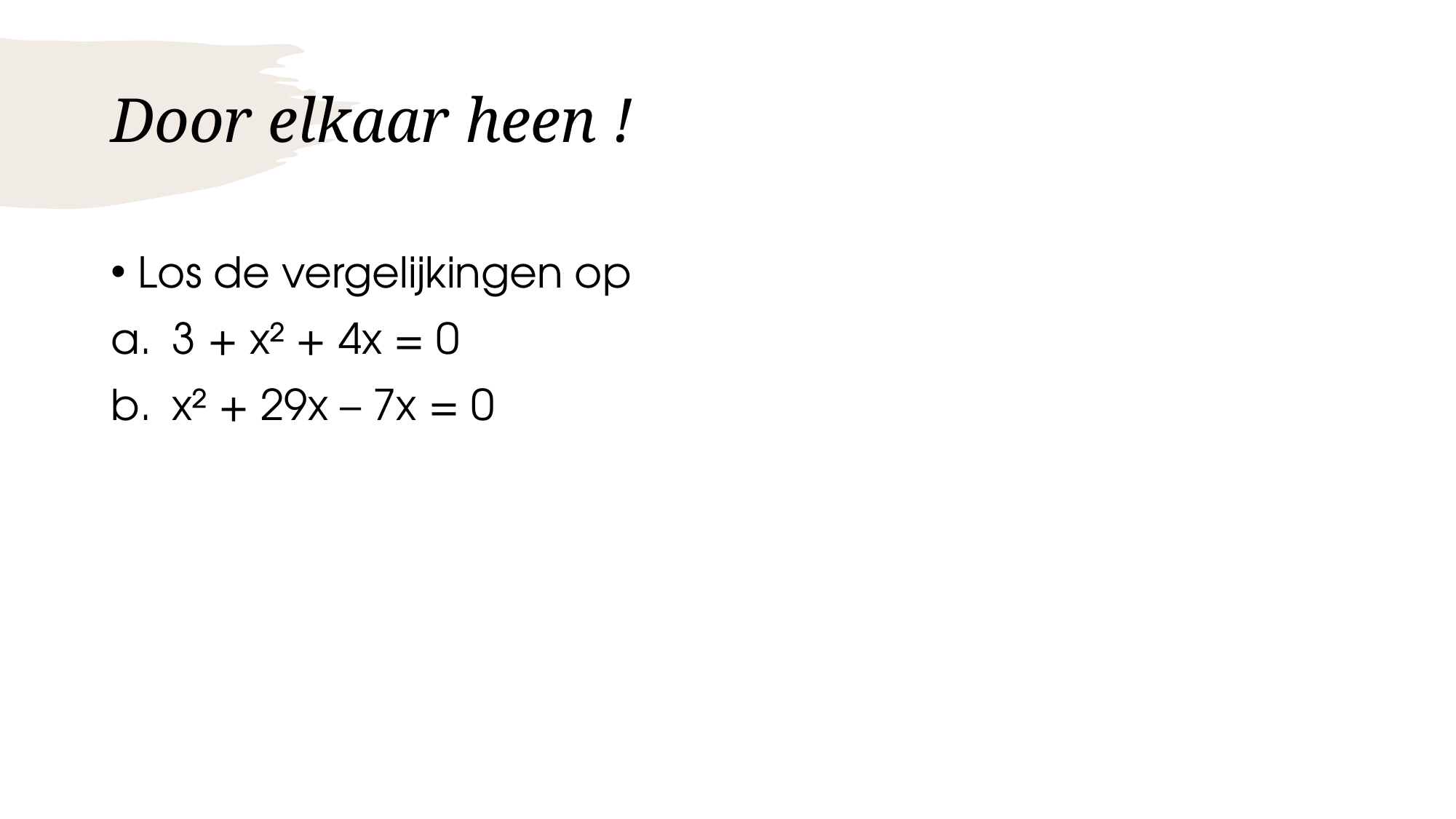

# Door elkaar heen !
Los de vergelijkingen op
3 + x² + 4x = 0
x² + 29x – 7x = 0